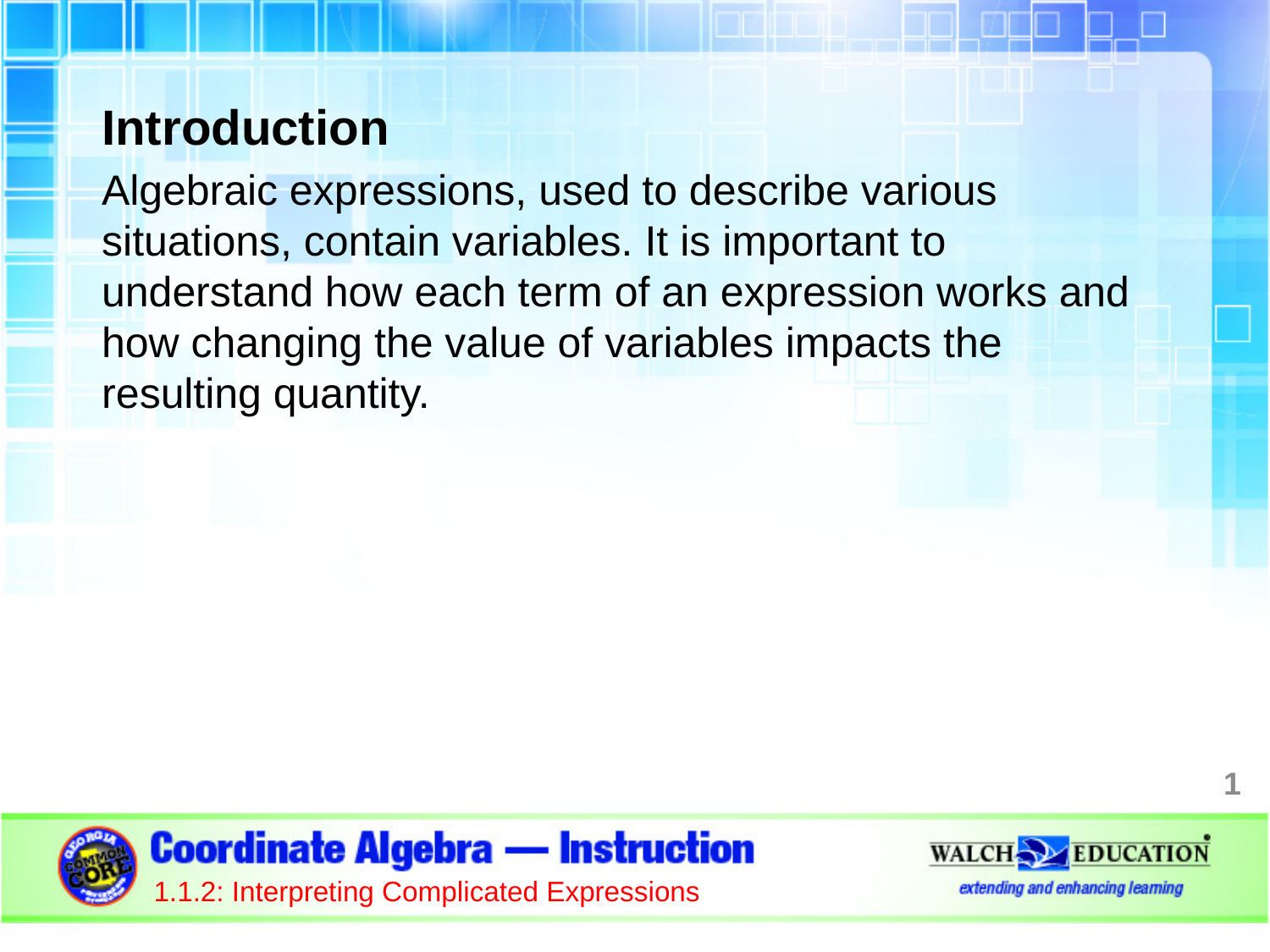

Introduction
Algebraic expressions, used to describe various situations, contain variables. It is important to understand how each term of an expression works and how changing the value of variables impacts the resulting quantity.
1
1.1.2: Interpreting Complicated Expressions